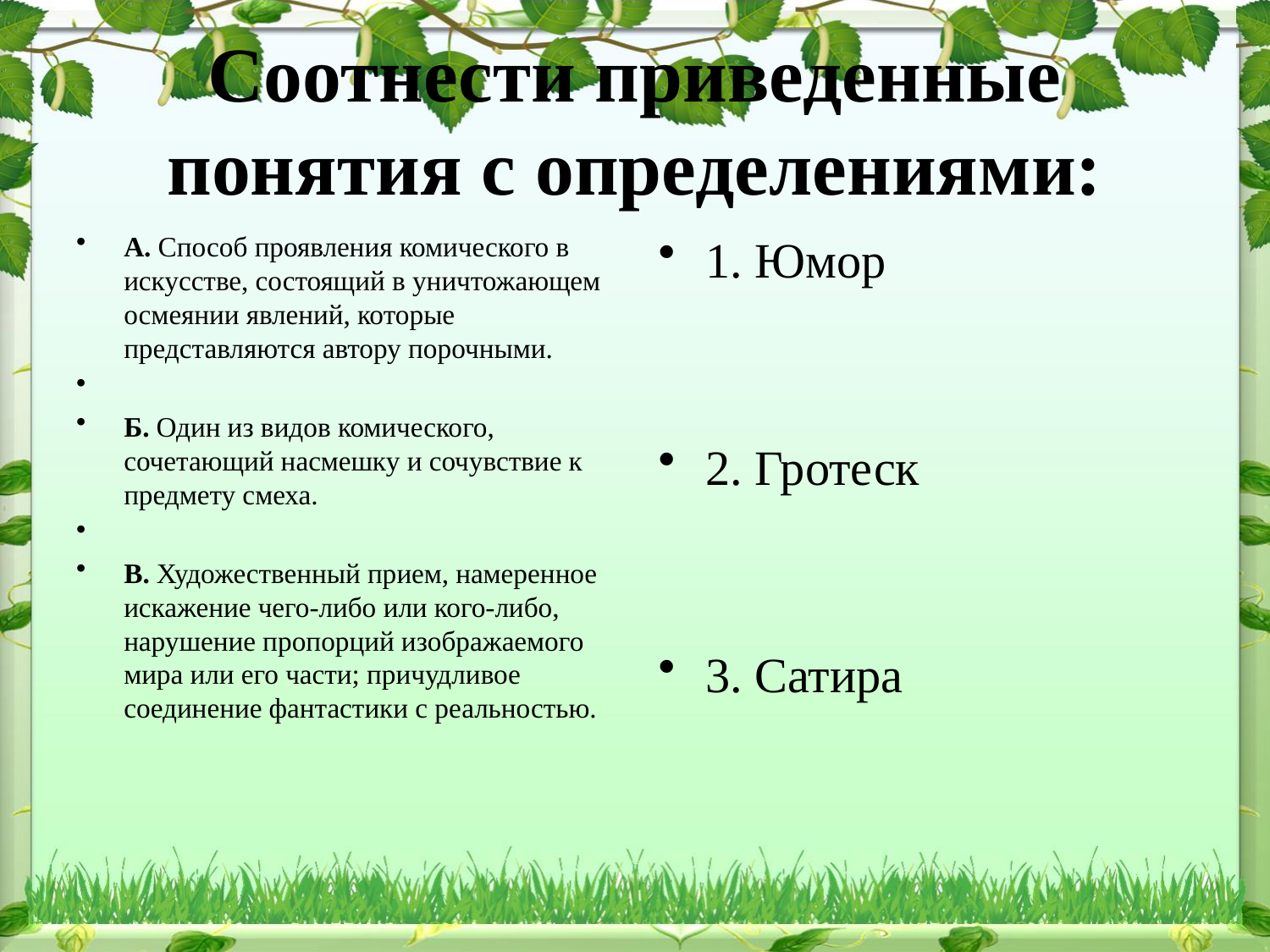

# Соотнести приведенные понятия с определениями:
А. Способ проявления комического в искусстве, состоящий в уничтожающем осмеянии явлений, которые представляются автору порочными.

Б. Один из видов комического, сочетающий насмешку и сочувствие к предмету смеха.

В. Художественный прием, намеренное искажение чего-либо или кого-либо, нарушение пропорций изображаемого мира или его части; причудливое соединение фантастики с реальностью.

1. Юмор

2. Гротеск

3. Сатира